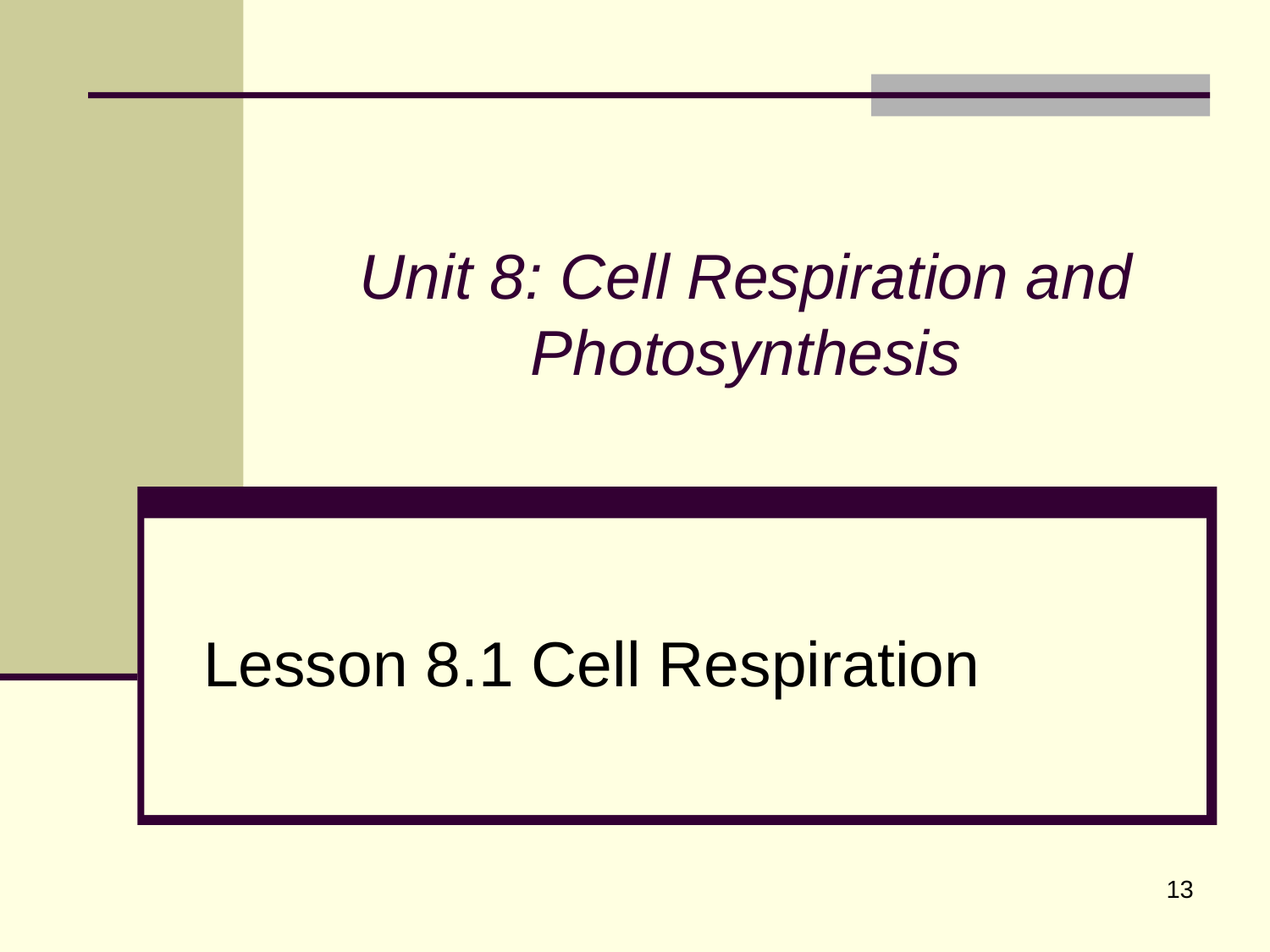

# Unit 8: Cell Respiration and Photosynthesis
Lesson 8.1 Cell Respiration
13